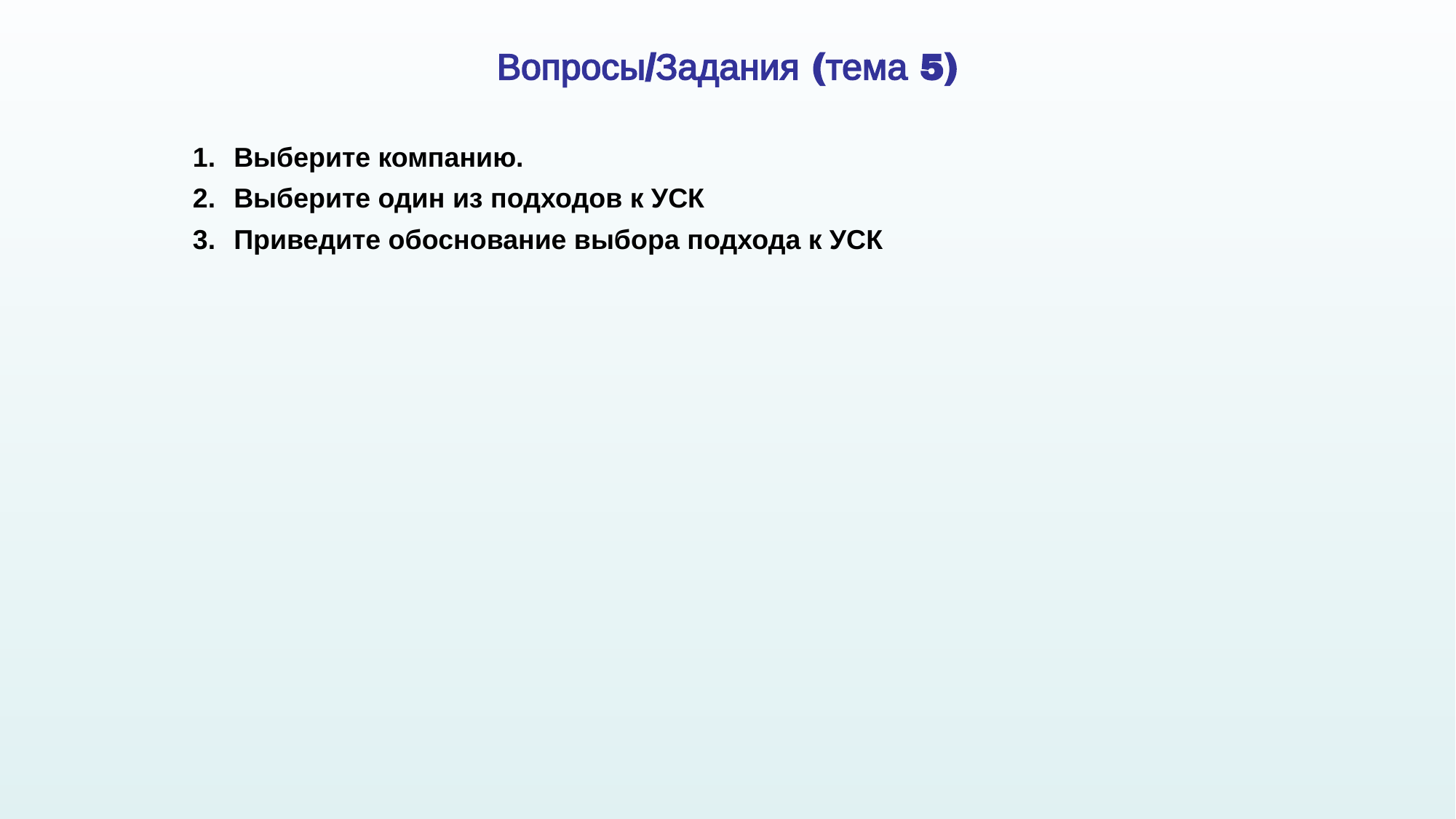

# Вопросы/Задания (тема 5)
Выберите компанию.
Выберите один из подходов к УСК
Приведите обоснование выбора подхода к УСК